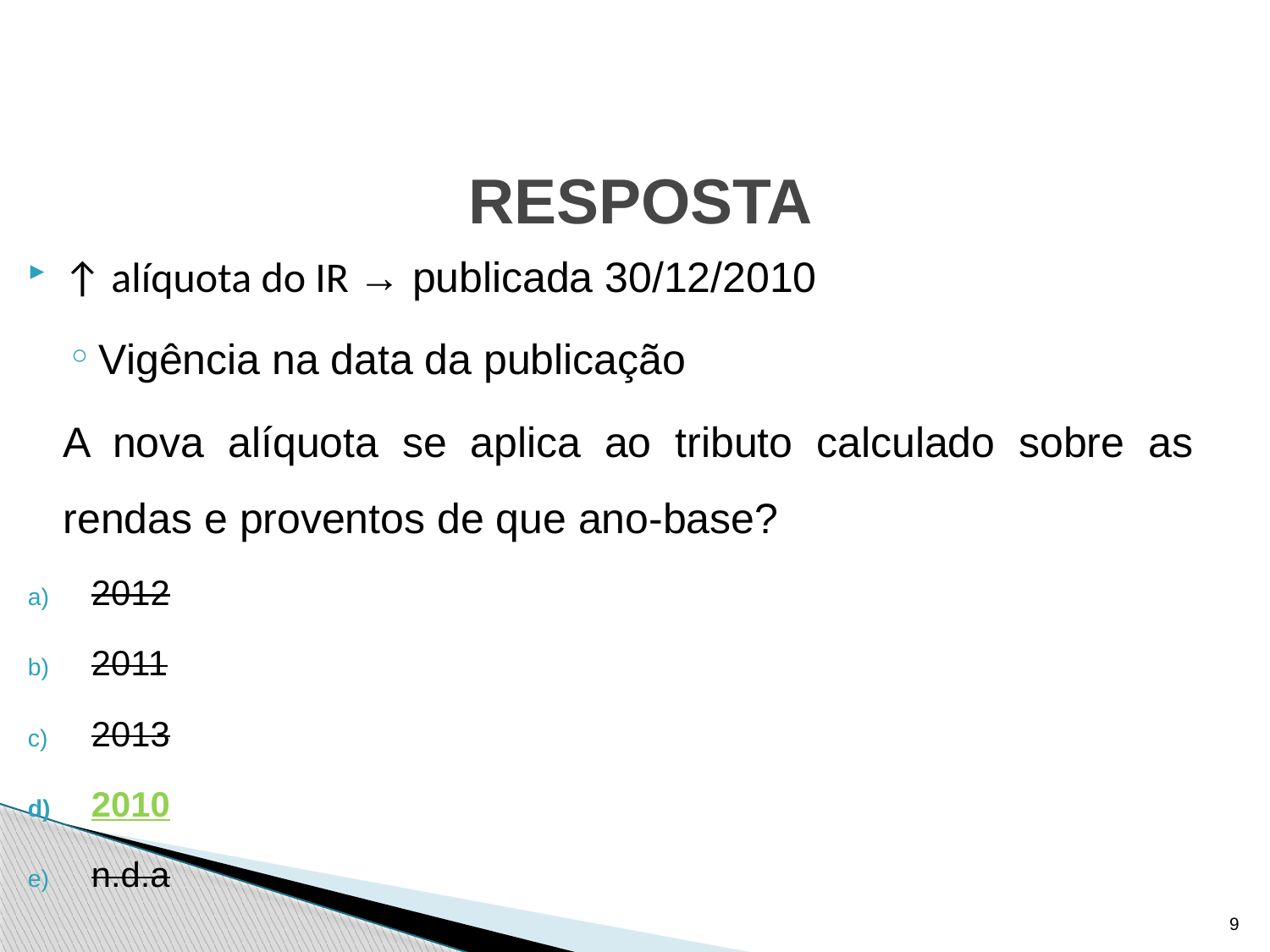

# RESPOSTA
↑ alíquota do IR → publicada 30/12/2010
Vigência na data da publicação
	A nova alíquota se aplica ao tributo calculado sobre as rendas e proventos de que ano-base?
2012
2011
2013
2010
n.d.a

9